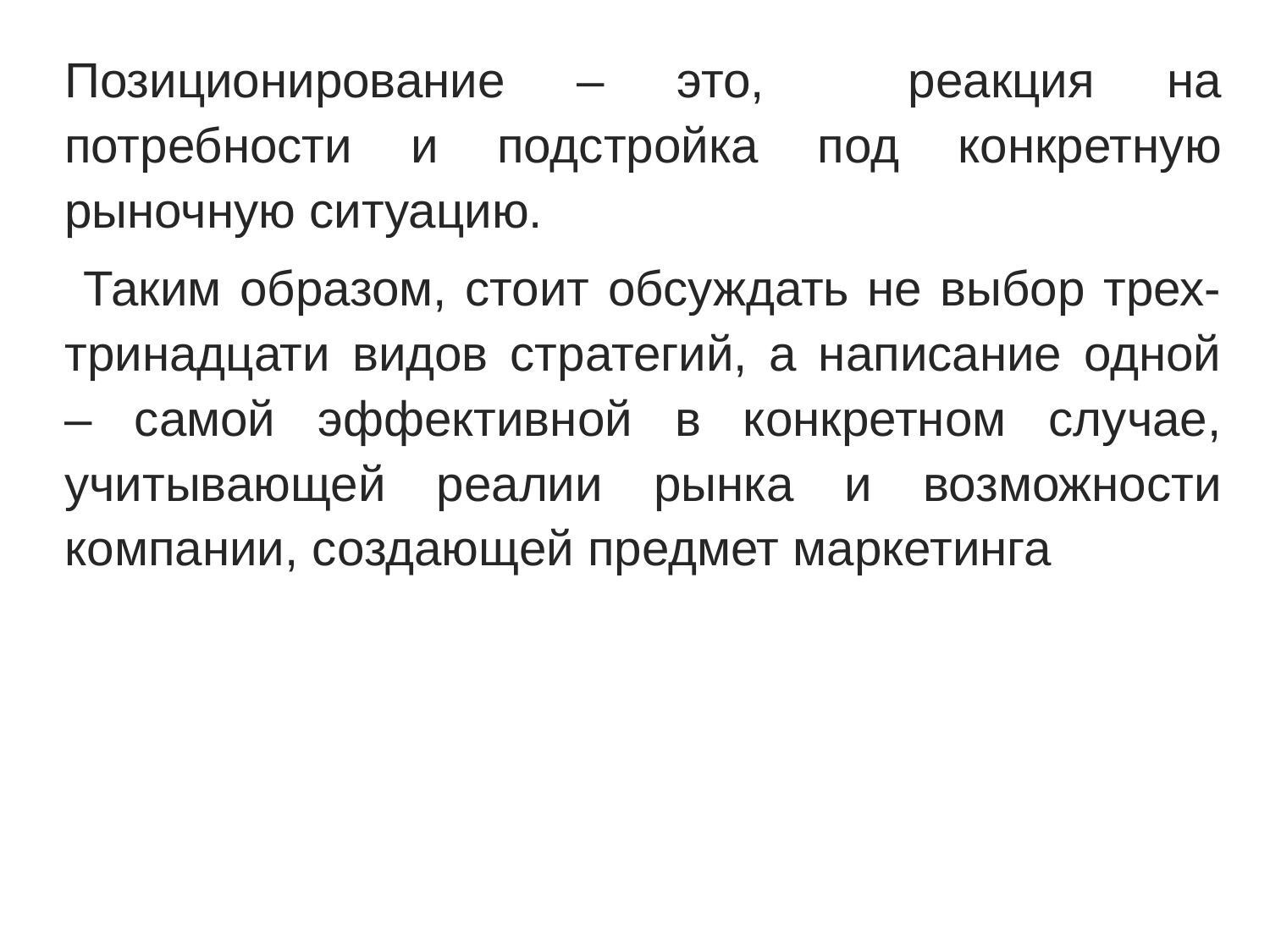

Позиционирование – это,  реакция на потребности и подстройка под конкретную рыночную ситуацию.
 Таким образом, стоит обсуждать не выбор трех-тринадцати видов стратегий, а написание одной – самой эффективной в конкретном случае, учитывающей реалии рынка и возможности компании, создающей предмет маркетинга